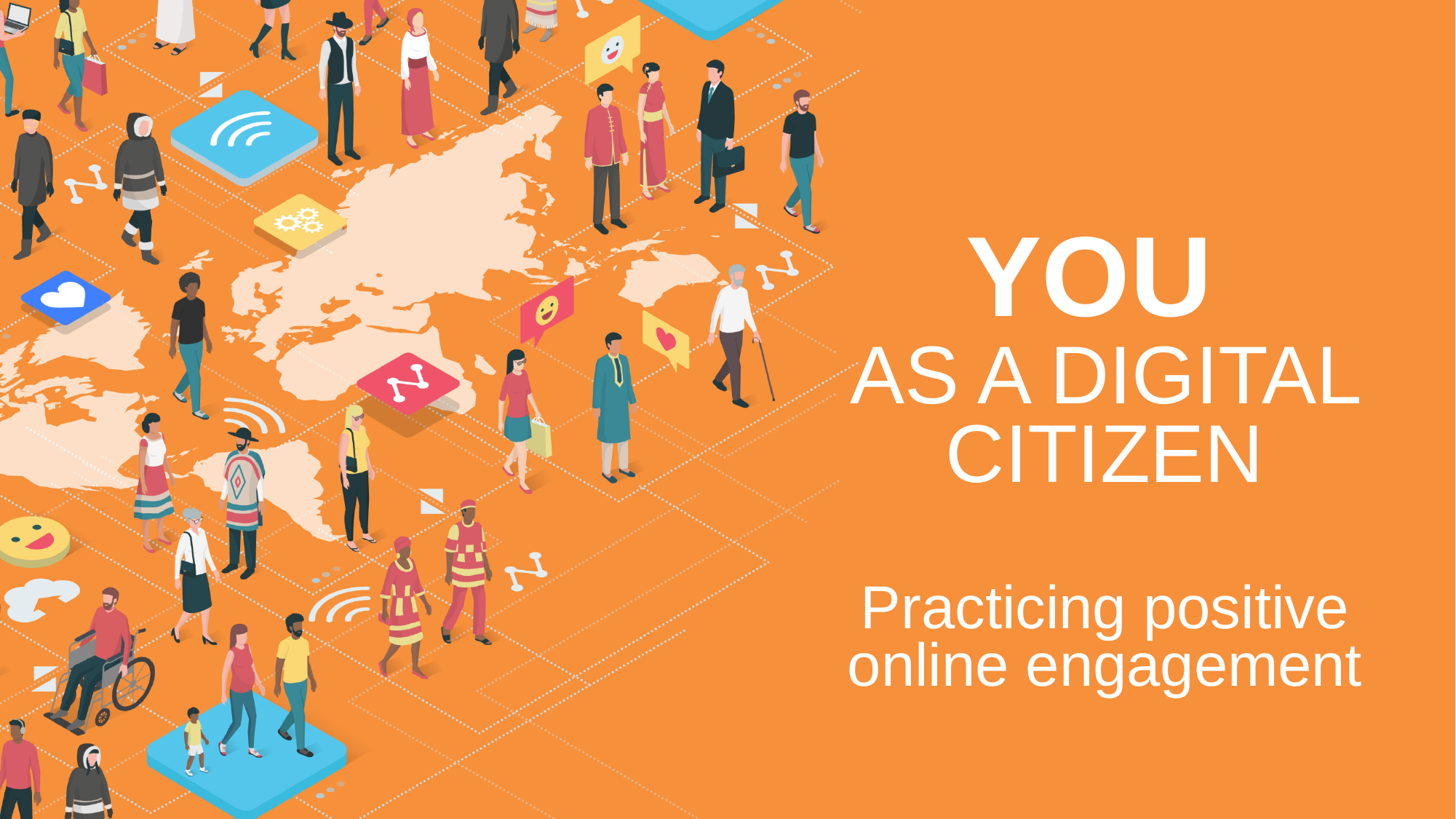

YOU
AS A DIGITAL CITIZEN

Practicing positive online engagement